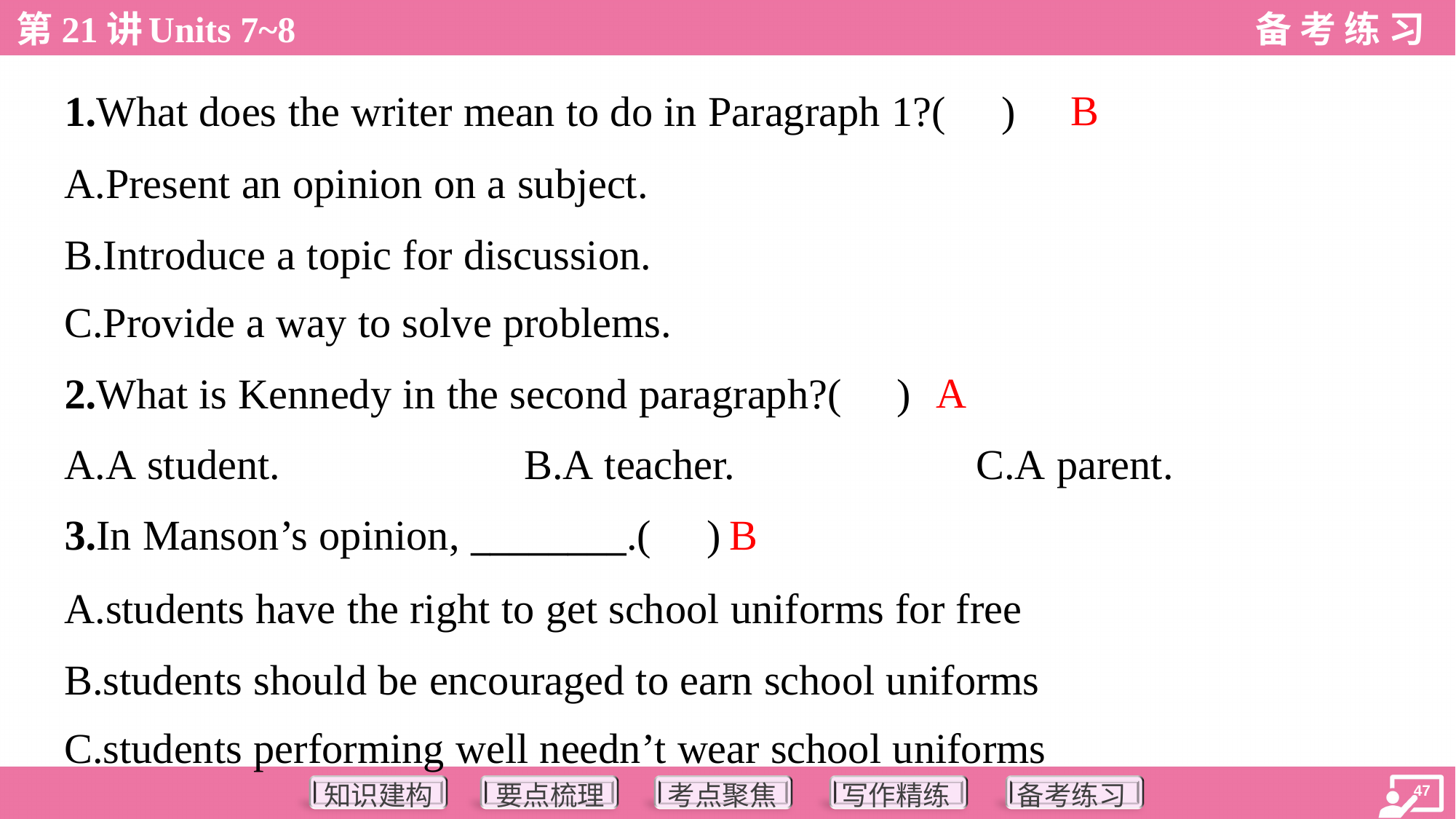

B
1.What does the writer mean to do in Paragraph 1?(     )
A.Present an opinion on a subject.
B.Introduce a topic for discussion.
C.Provide a way to solve problems.
A
2.What is Kennedy in the second paragraph?(     )
A.A student.	B.A teacher.	C.A parent.
B
3.In Manson’s opinion, ________.(     )
A.students have the right to get school uniforms for free
B.students should be encouraged to earn school uniforms
C.students performing well needn’t wear school uniforms